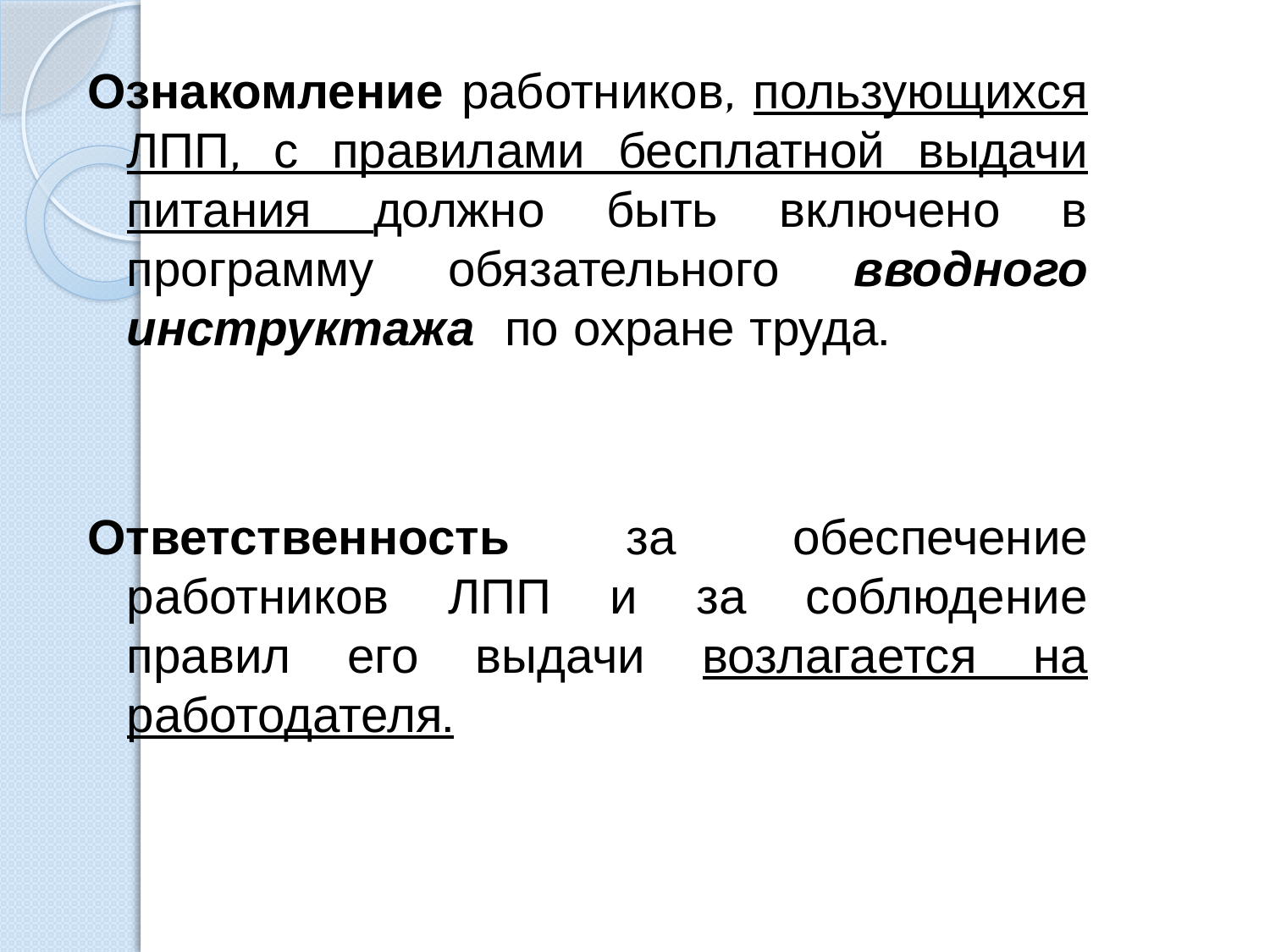

Ознакомление работников, пользующихся ЛПП, с правилами бесплатной выдачи питания должно быть включено в программу обязательного вводного инструктажа  по охране труда.

Ответственность за обеспечение работников ЛПП и за соблюдение правил его выдачи возлагается на работодателя.